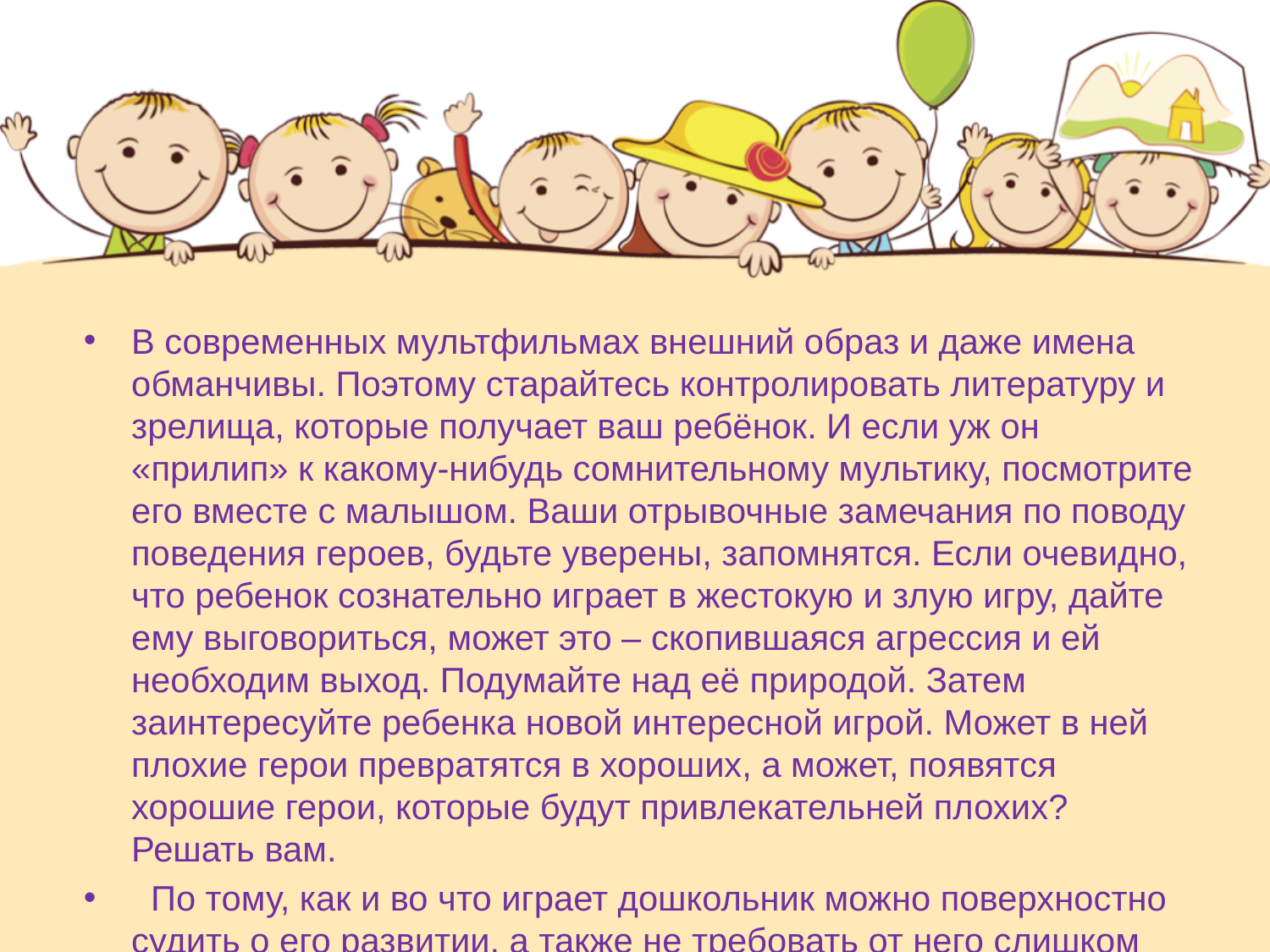

В современных мультфильмах внешний образ и даже имена обманчивы. Поэтому старайтесь контролировать литературу и зрелища, которые получает ваш ребёнок. И если уж он «прилип» к какому-нибудь сомнительному мультику, посмотрите его вместе с малышом. Ваши отрывочные замечания по поводу поведения героев, будьте уверены, запомнятся. Если очевидно, что ребенок сознательно играет в жестокую и злую игру, дайте ему выговориться, может это – скопившаяся агрессия и ей необходим выход. Подумайте над её природой. Затем заинтересуйте ребенка новой интересной игрой. Может в ней плохие герои превратятся в хороших, а может, появятся хорошие герои, которые будут привлекательней плохих? Решать вам.
  По тому, как и во что играет дошкольник можно поверхностно судить о его развитии, а также не требовать от него слишком многого в игре.